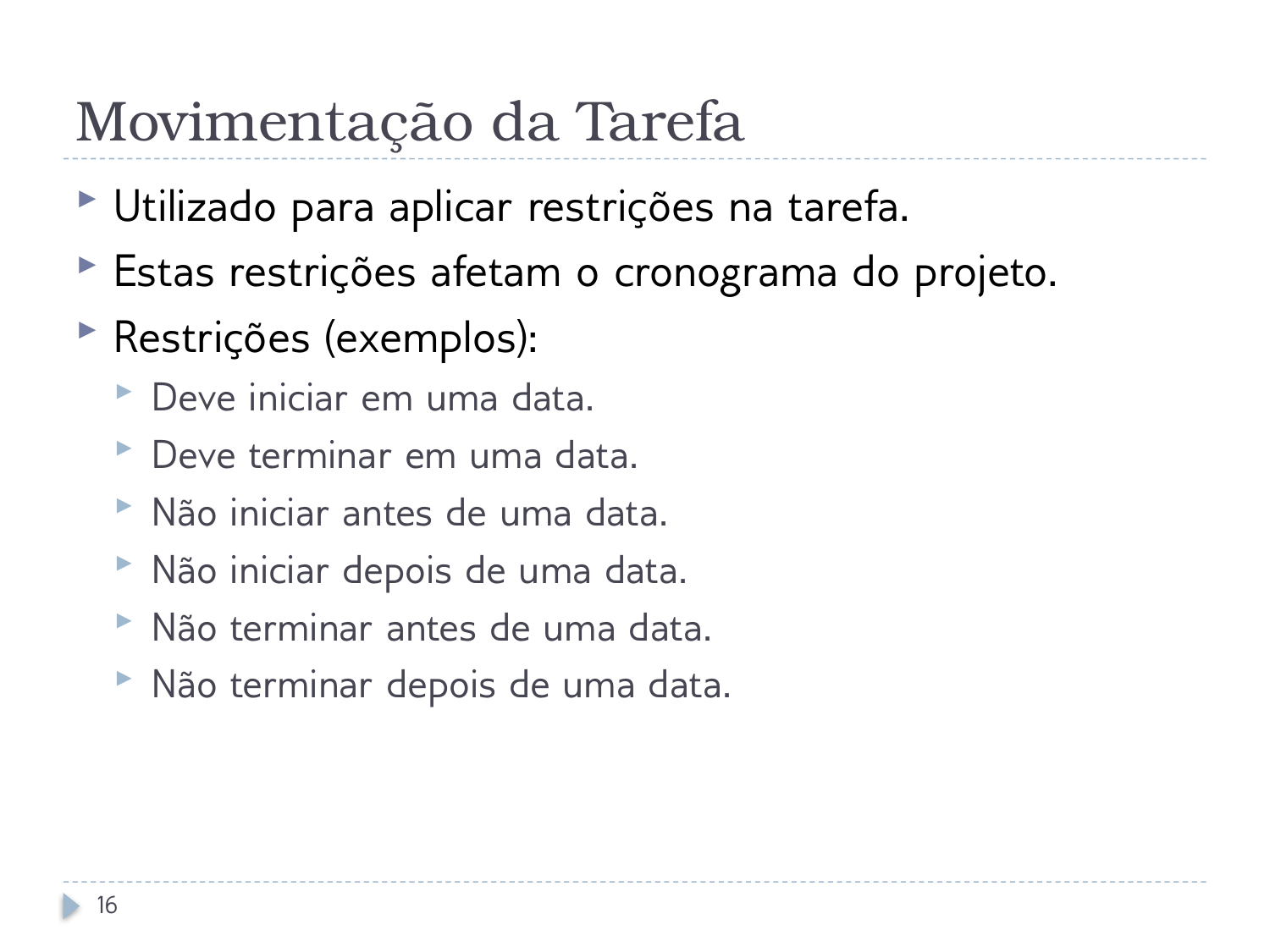

# Movimentação da Tarefa
Utilizado para aplicar restrições na tarefa.
Estas restrições afetam o cronograma do projeto.
Restrições (exemplos):
Deve iniciar em uma data.
Deve terminar em uma data.
Não iniciar antes de uma data.
Não iniciar depois de uma data.
Não terminar antes de uma data.
Não terminar depois de uma data.

16